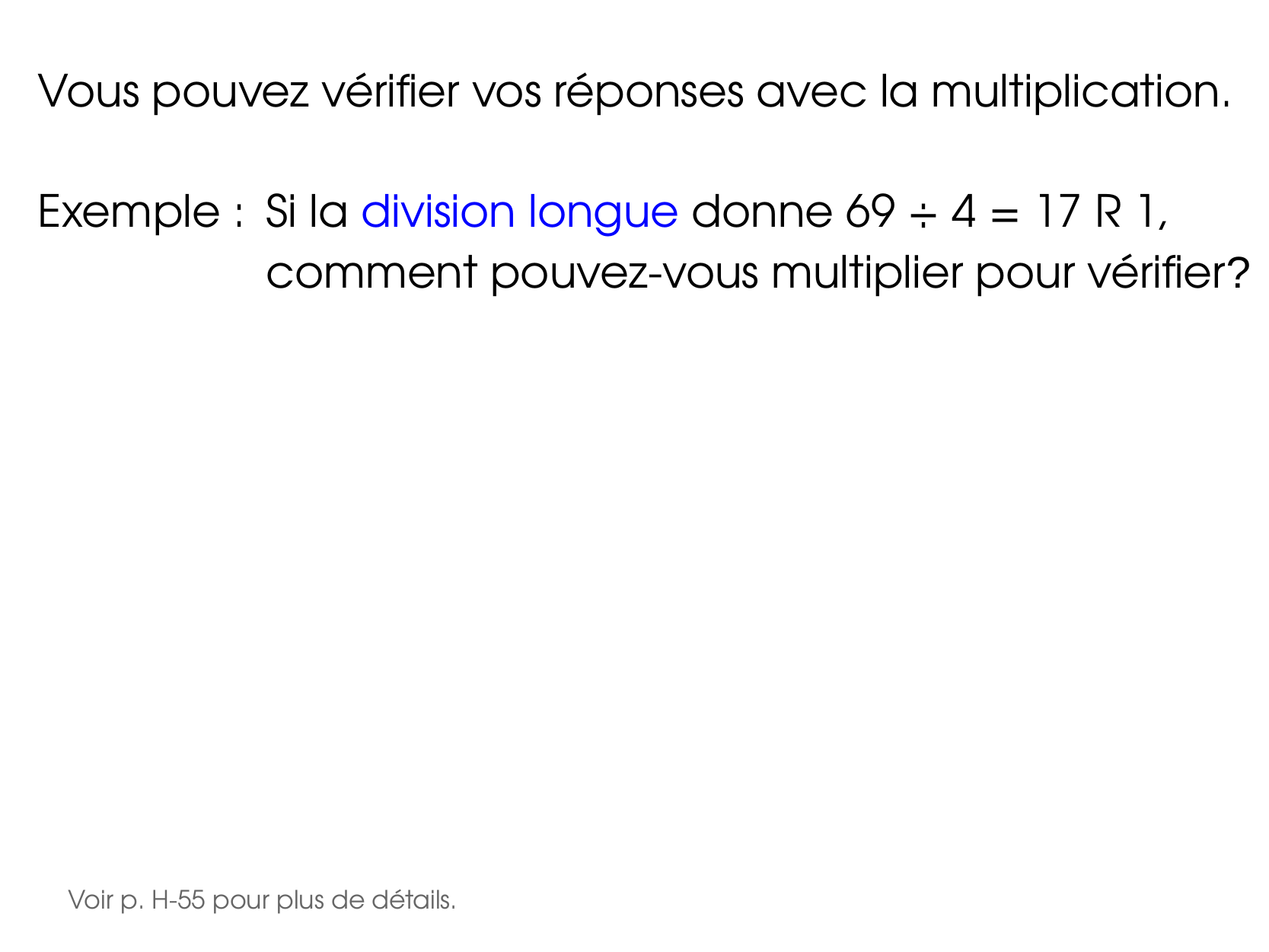

Vous pouvez vérifier vos réponses avec la multiplication.
Exemple : 	Si la division longue donne 69 ÷ 4 = 17 R 1,
		comment pouvez-vous multiplier pour vérifier?
Voir p. H-55 pour plus de détails.